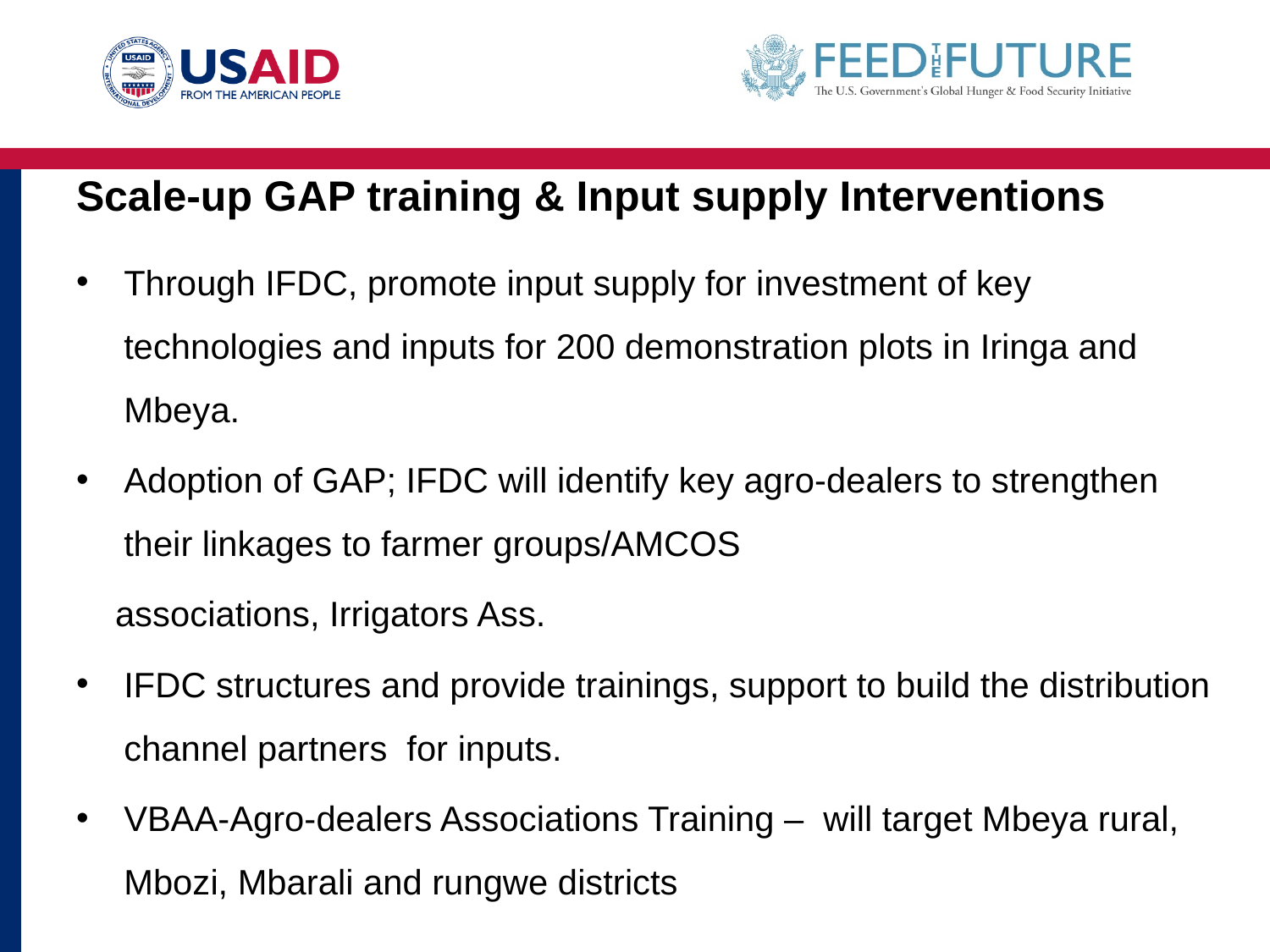

# Scale-up GAP training & Input supply Interventions
Through IFDC, promote input supply for investment of key technologies and inputs for 200 demonstration plots in Iringa and Mbeya.
Adoption of GAP; IFDC will identify key agro-dealers to strengthen their linkages to farmer groups/AMCOS
    associations, Irrigators Ass.
IFDC structures and provide trainings, support to build the distribution channel partners  for inputs.
VBAA-Agro-dealers Associations Training –  will target Mbeya rural, Mbozi, Mbarali and rungwe districts